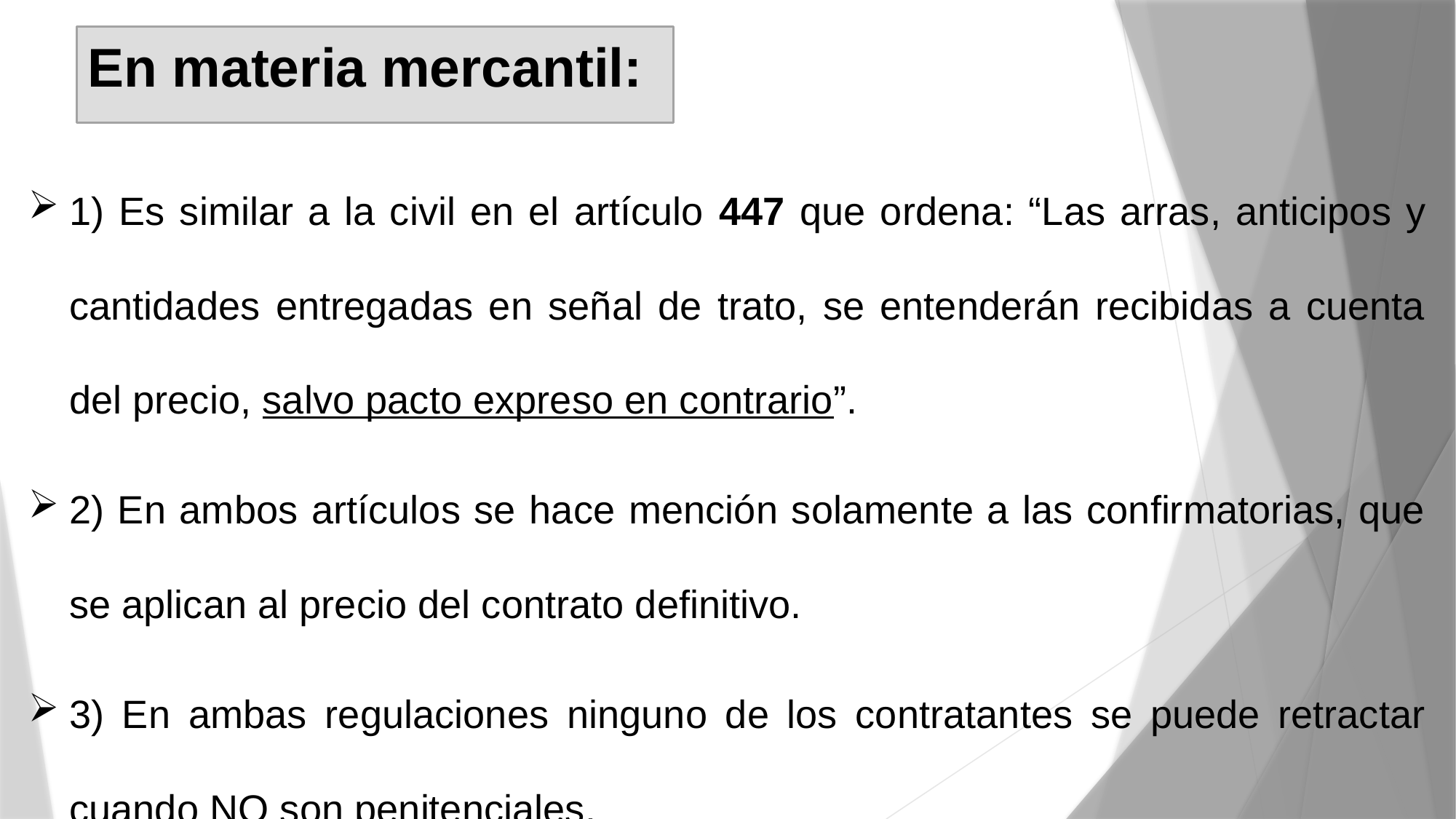

# En materia mercantil:
1) Es similar a la civil en el artículo 447 que ordena: “Las arras, anticipos y cantidades entregadas en señal de trato, se entenderán recibidas a cuenta del precio, salvo pacto expreso en contrario”.
2) En ambos artículos se hace mención solamente a las confirmatorias, que se aplican al precio del contrato definitivo.
3) En ambas regulaciones ninguno de los contratantes se puede retractar cuando NO son penitenciales.